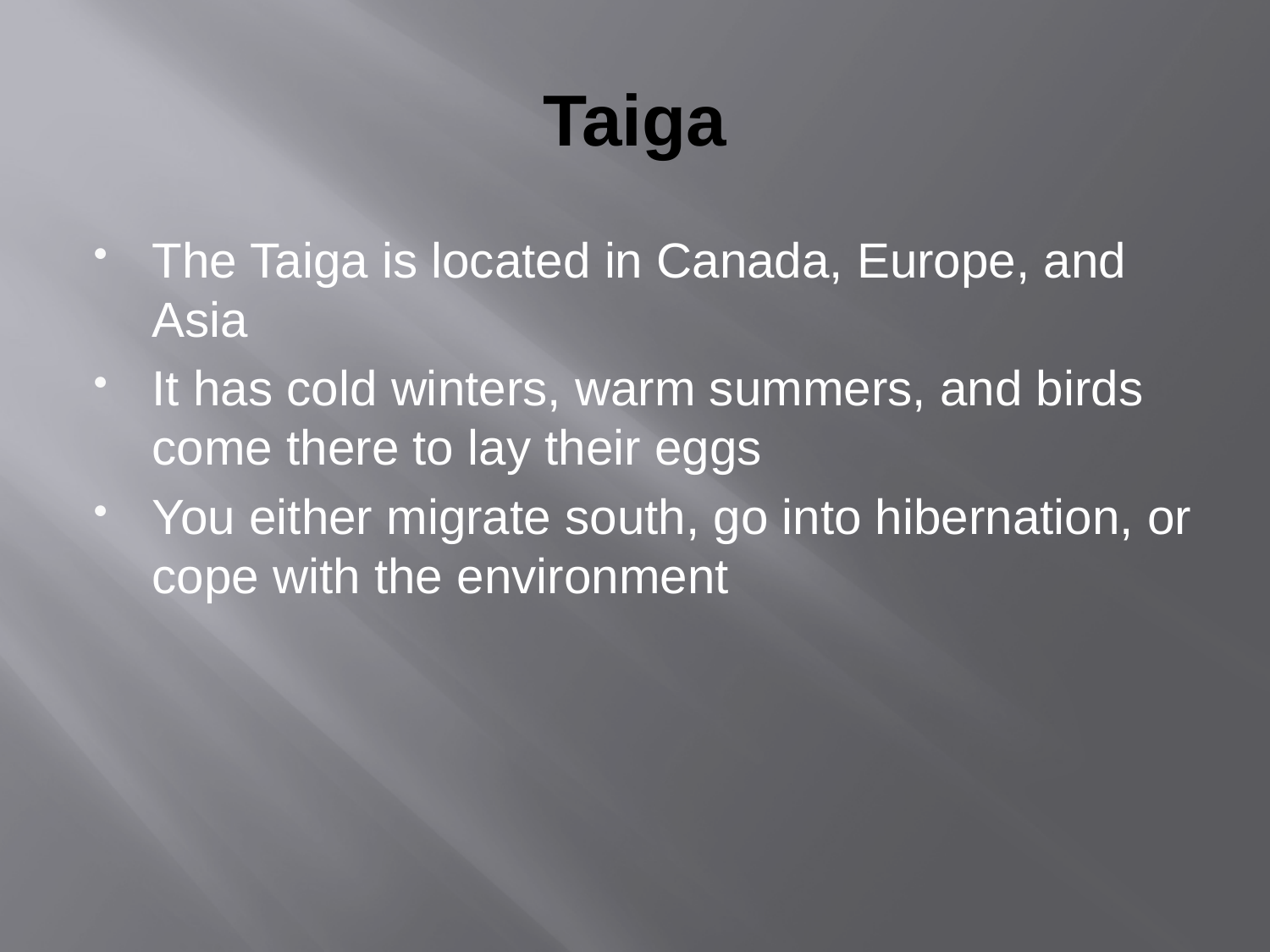

# Taiga
The Taiga is located in Canada, Europe, and Asia
It has cold winters, warm summers, and birds come there to lay their eggs
You either migrate south, go into hibernation, or cope with the environment